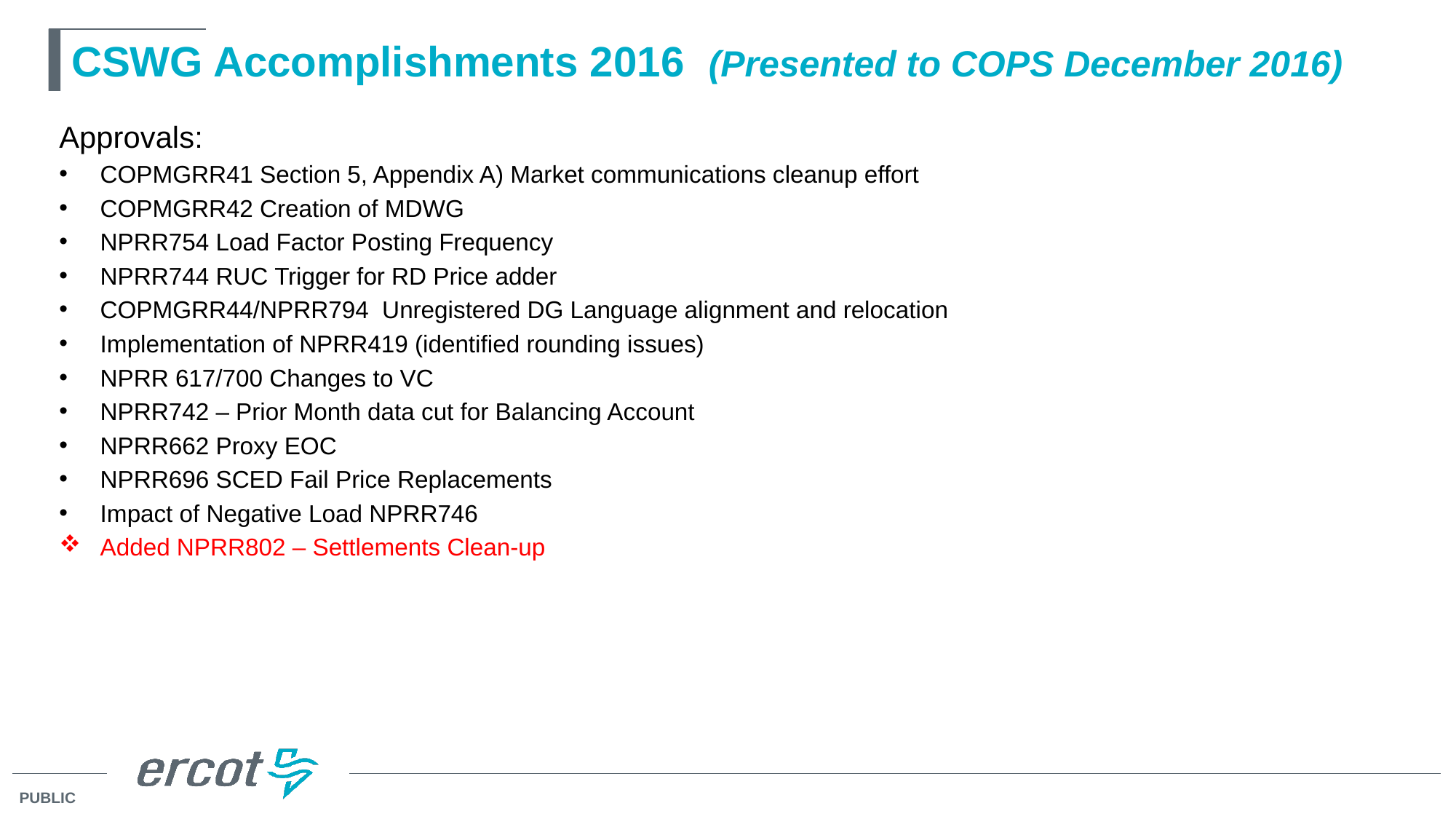

# CSWG Accomplishments 2016  (Presented to COPS December 2016)
Approvals:
COPMGRR41 Section 5, Appendix A) Market communications cleanup effort
COPMGRR42 Creation of MDWG
NPRR754 Load Factor Posting Frequency
NPRR744 RUC Trigger for RD Price adder
COPMGRR44/NPRR794  Unregistered DG Language alignment and relocation
Implementation of NPRR419 (identified rounding issues)
NPRR 617/700 Changes to VC
NPRR742 – Prior Month data cut for Balancing Account
NPRR662 Proxy EOC
NPRR696 SCED Fail Price Replacements
Impact of Negative Load NPRR746
Added NPRR802 – Settlements Clean-up